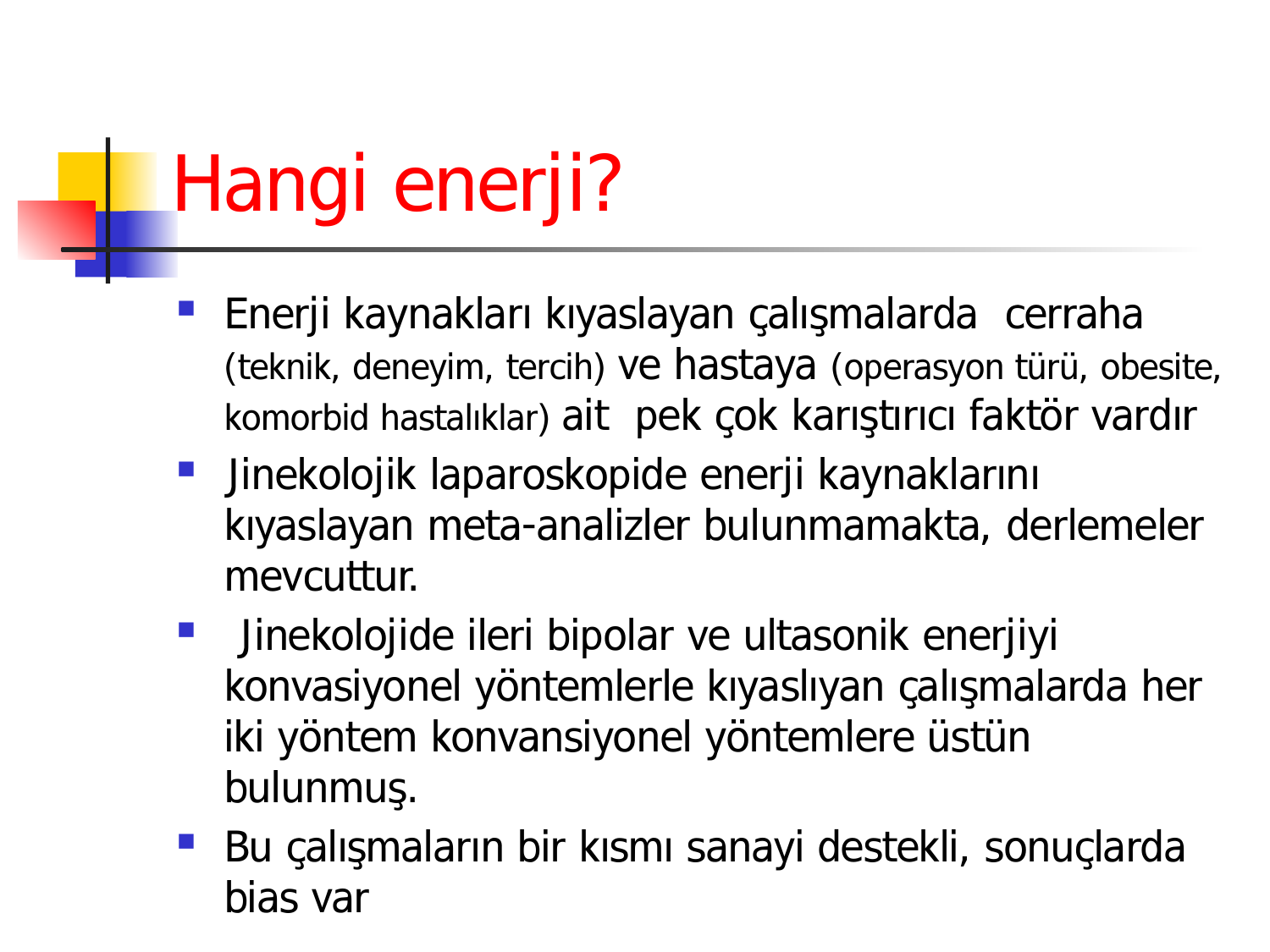

# Hangi enerji?
Enerji kaynakları kıyaslayan çalışmalarda  cerraha (teknik, deneyim, tercih) ve hastaya (operasyon türü, obesite, komorbid hastalıklar) ait  pek çok karıştırıcı faktör vardır
Jinekolojik laparoskopide enerji kaynaklarını kıyaslayan meta-analizler bulunmamakta, derlemeler mevcuttur.
 Jinekolojide ileri bipolar ve ultasonik enerjiyi konvasiyonel yöntemlerle kıyaslıyan çalışmalarda her iki yöntem konvansiyonel yöntemlere üstün bulunmuş.
Bu çalışmaların bir kısmı sanayi destekli, sonuçlarda bias var